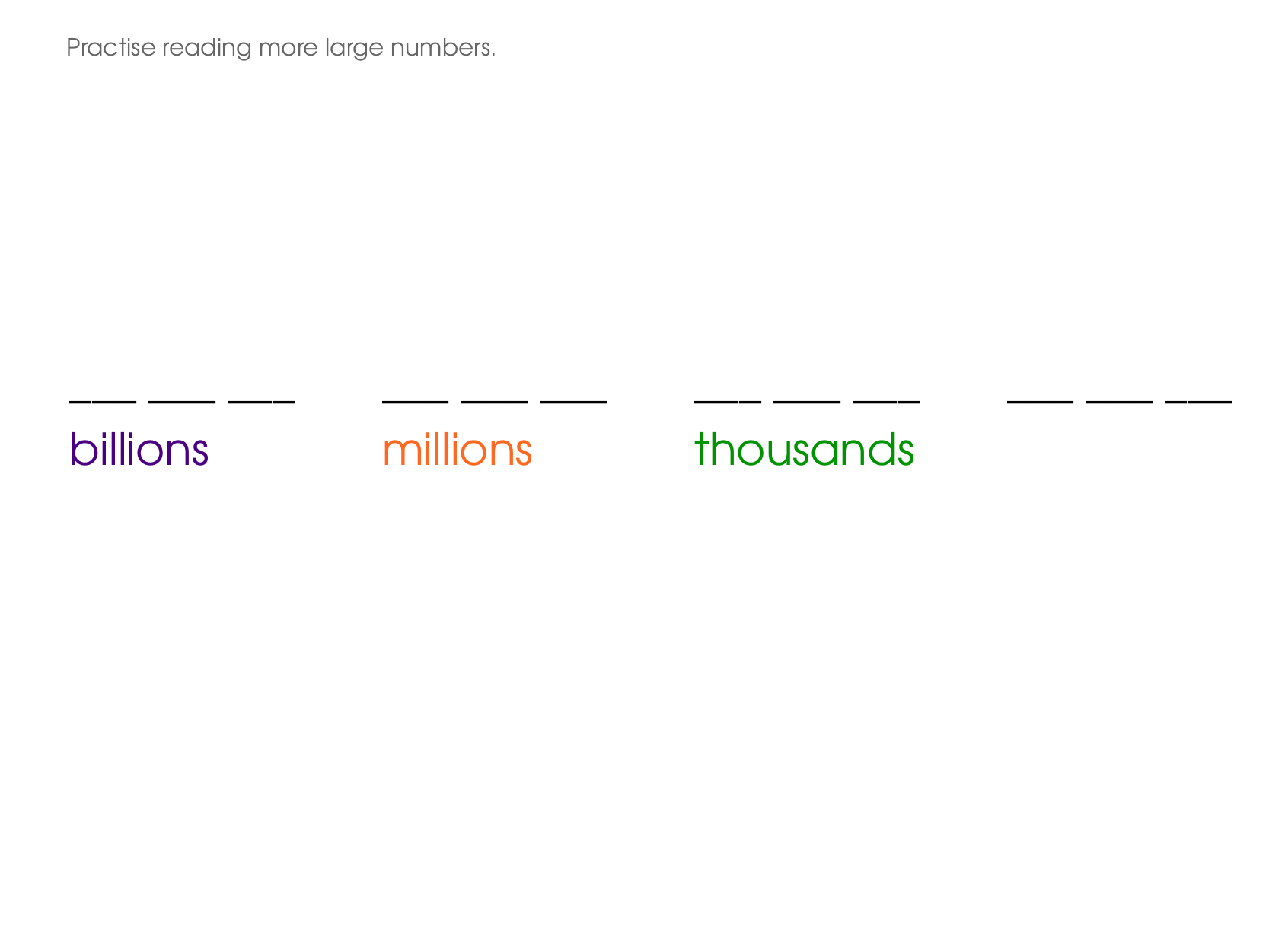

Practise reading more large numbers.
___ ___ ___
___ ___ ___
___ ___ ___
___ ___ ___
billions
millions
thousands